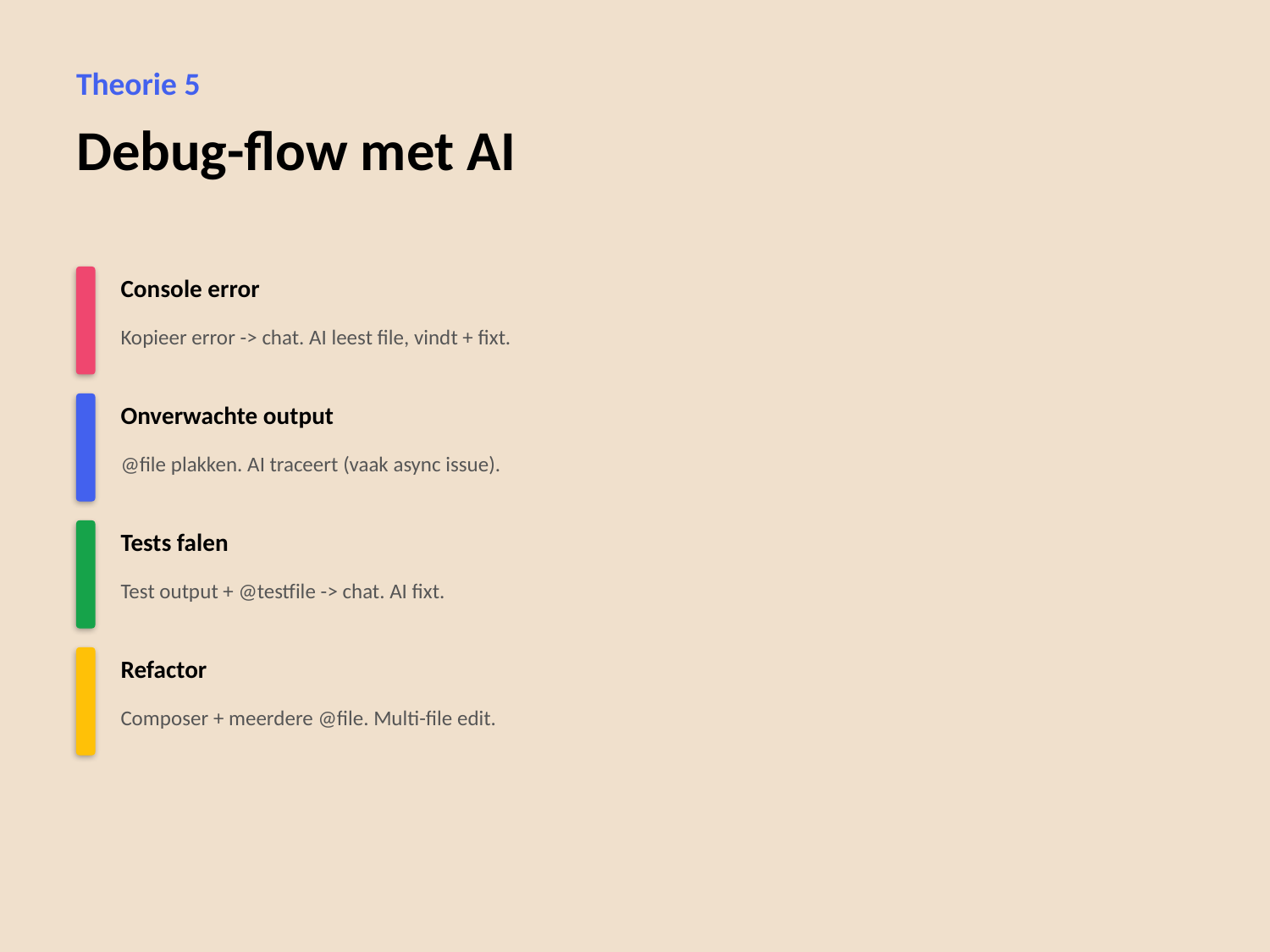

Theorie 5
Debug-flow met AI

Console error
Kopieer error -> chat. AI leest file, vindt + fixt.

Onverwachte output
@file plakken. AI traceert (vaak async issue).

Tests falen
Test output + @testfile -> chat. AI fixt.

Refactor
Composer + meerdere @file. Multi-file edit.